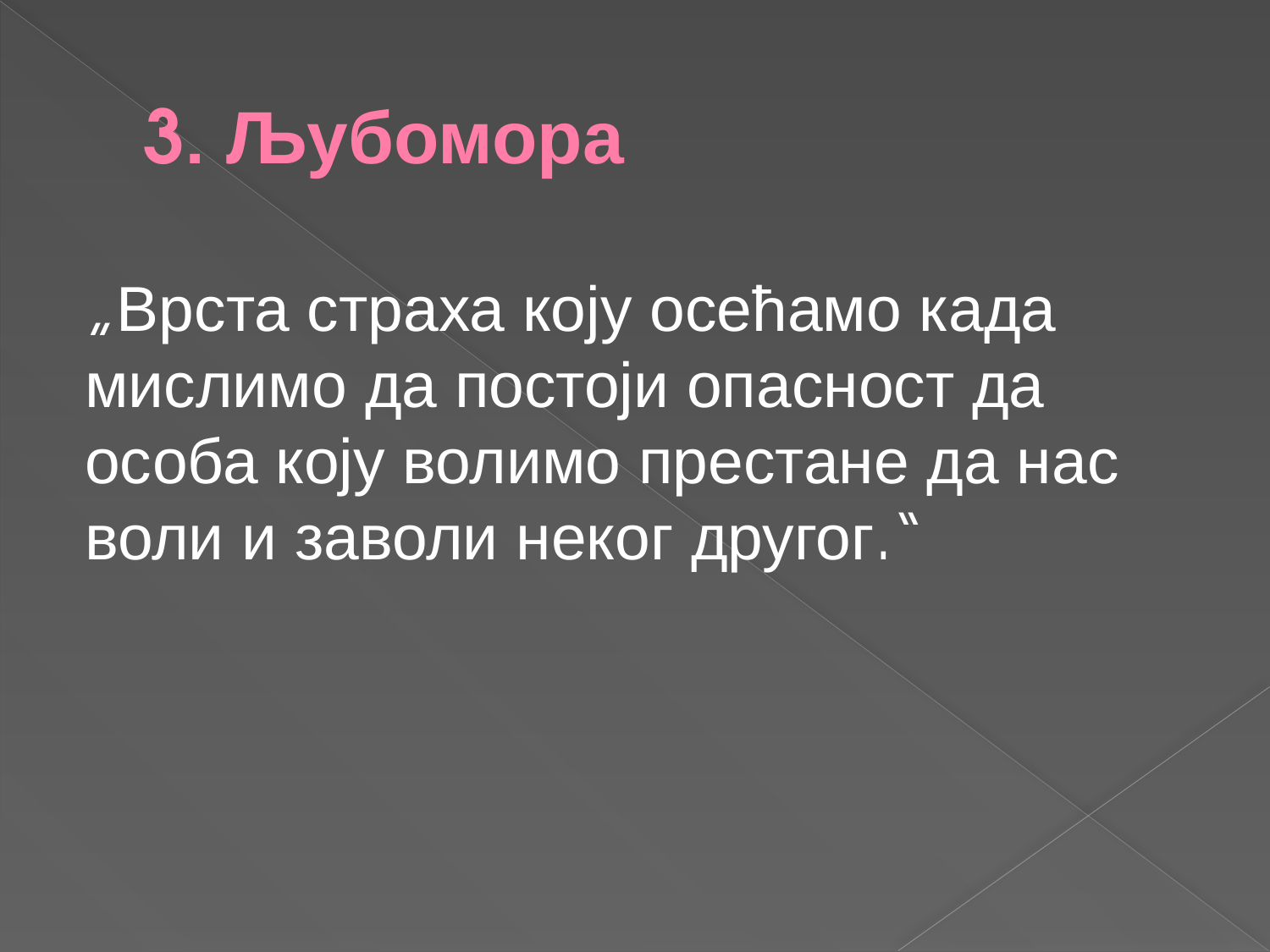

# 3. Љубомора
„Врста страха коју осећамо када мислимо да постоји опасност да особа коју волимо престане да нас воли и заволи неког другог.“